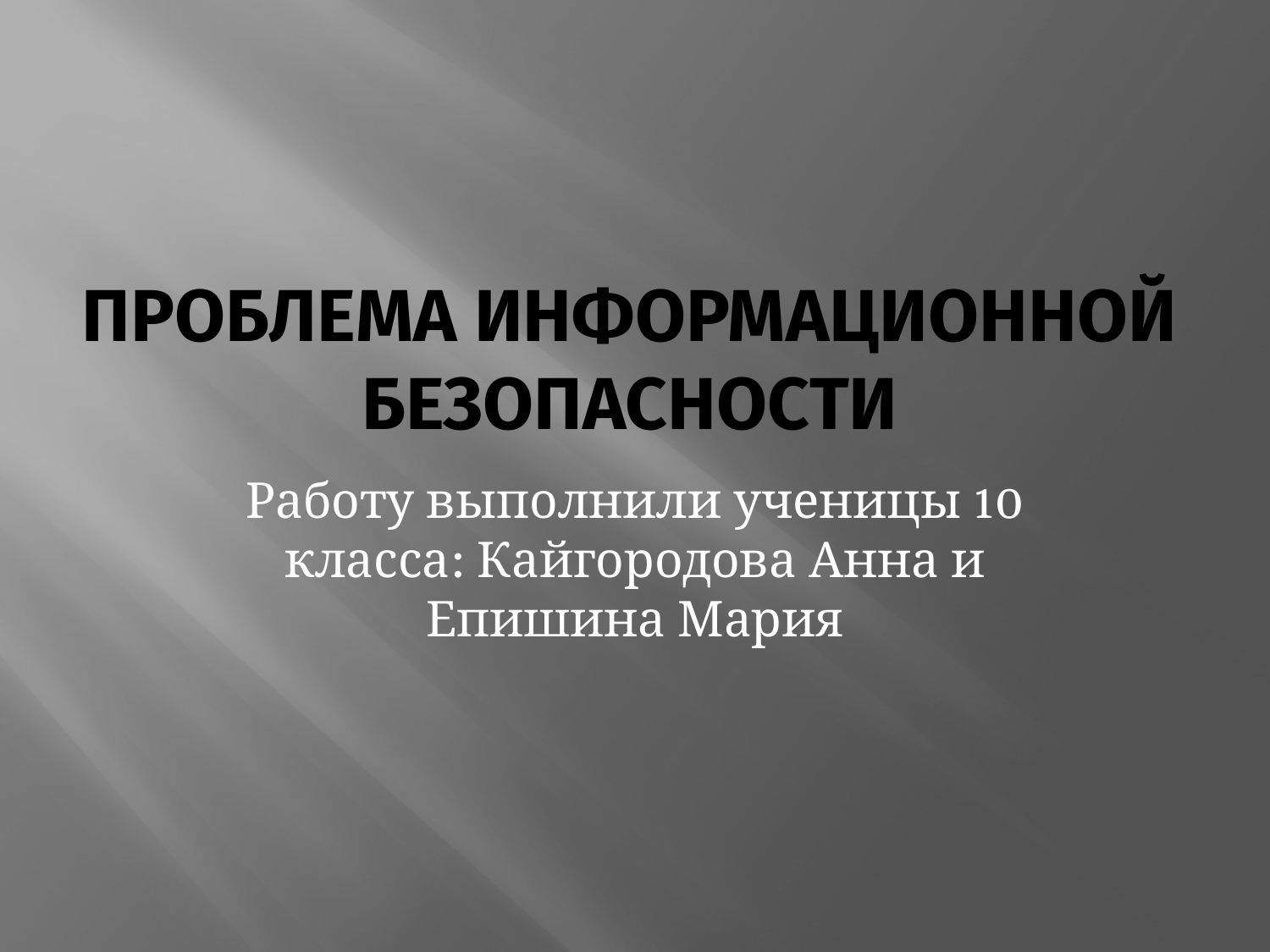

# Проблема информационной безопасности
Работу выполнили ученицы 10 класса: Кайгородова Анна и Епишина Мария